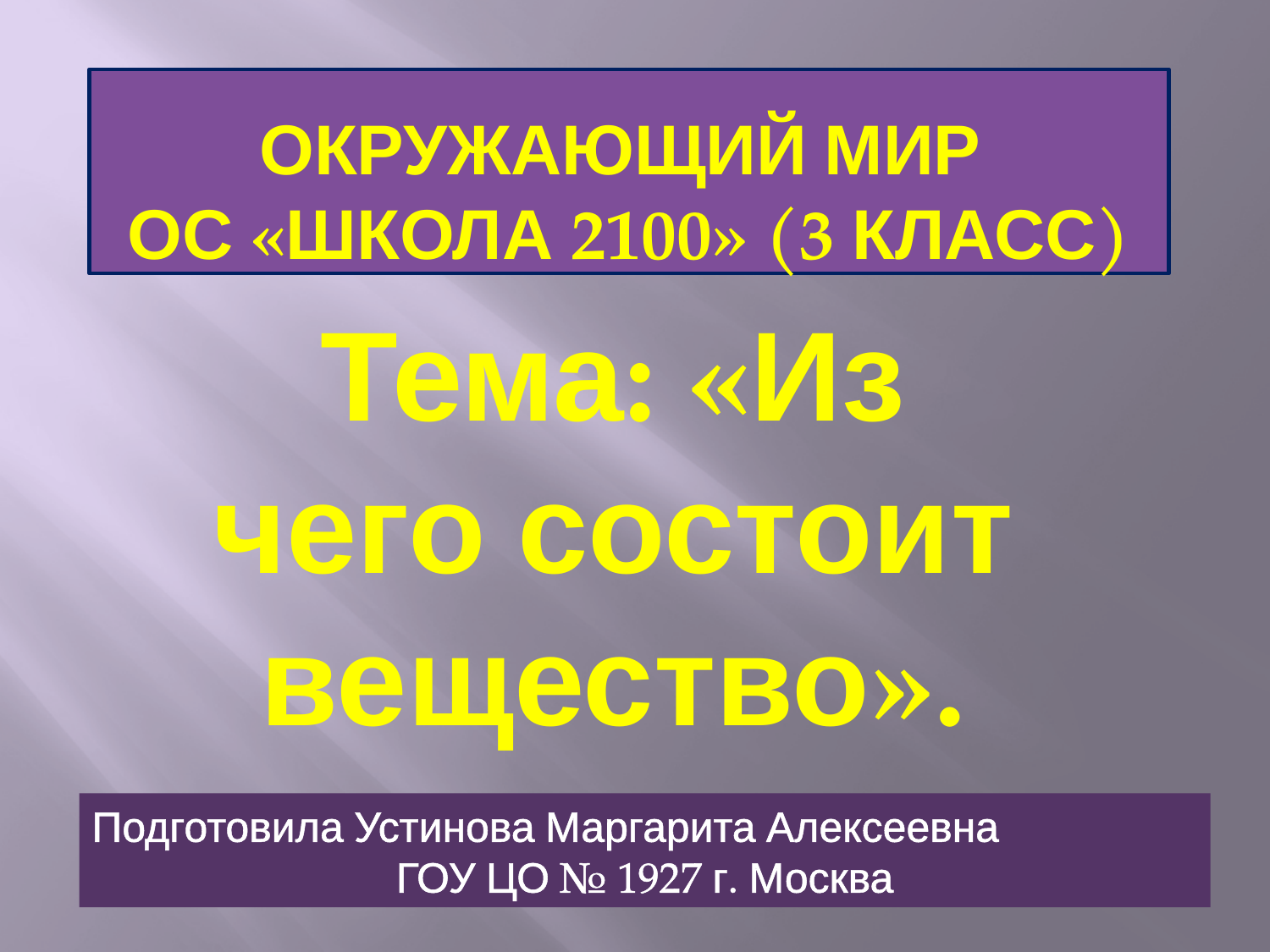

# Окружающий мир ОС «Школа 2100» (3 класс)
Тема: «Из чего состоит вещество».
Подготовила Устинова Маргарита Алексеевна
ГОУ ЦО № 1927 г. Москва